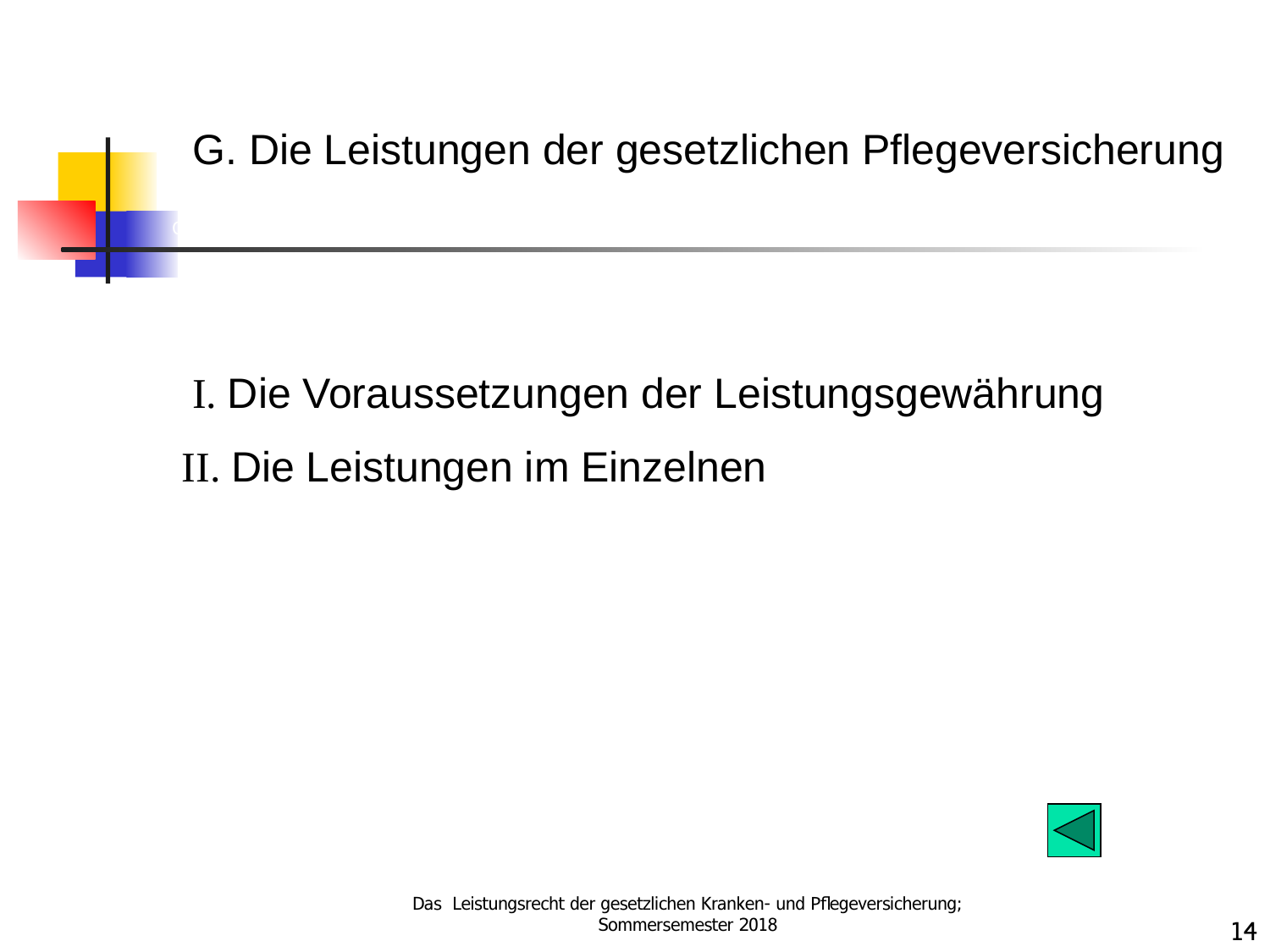

Gliederung PV
G. Die Leistungen der gesetzlichen Pflegeversicherung
I. Die Voraussetzungen der Leistungsgewährung
II. Die Leistungen im Einzelnen

Das  Leistungsrecht der gesetzlichen Kranken- und Pflegeversicherung; Sommersemester 2018
14